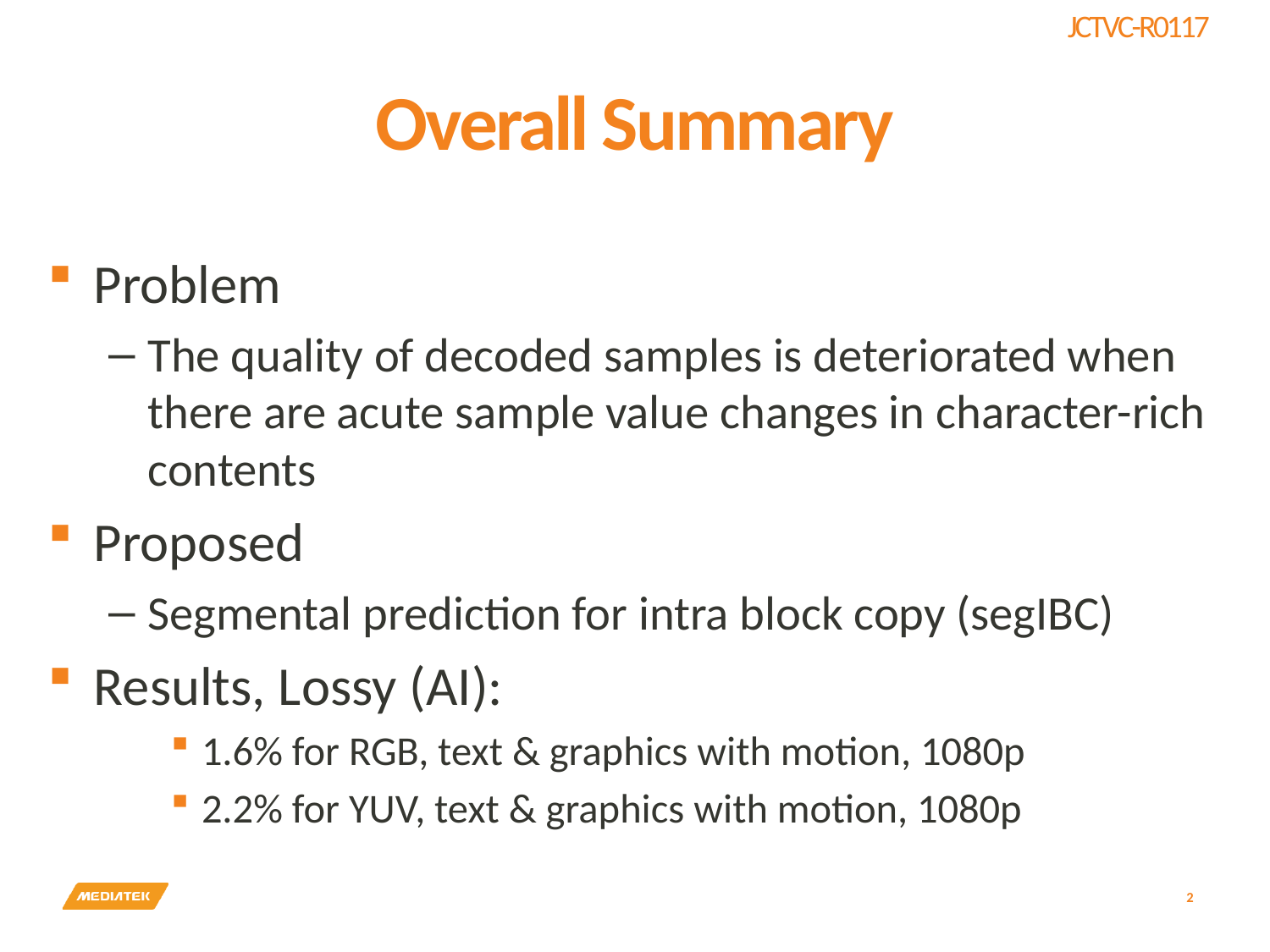

# Overall Summary
Problem
The quality of decoded samples is deteriorated when there are acute sample value changes in character-rich contents
Proposed
Segmental prediction for intra block copy (segIBC)
Results, Lossy (AI):
1.6% for RGB, text & graphics with motion, 1080p
2.2% for YUV, text & graphics with motion, 1080p
2